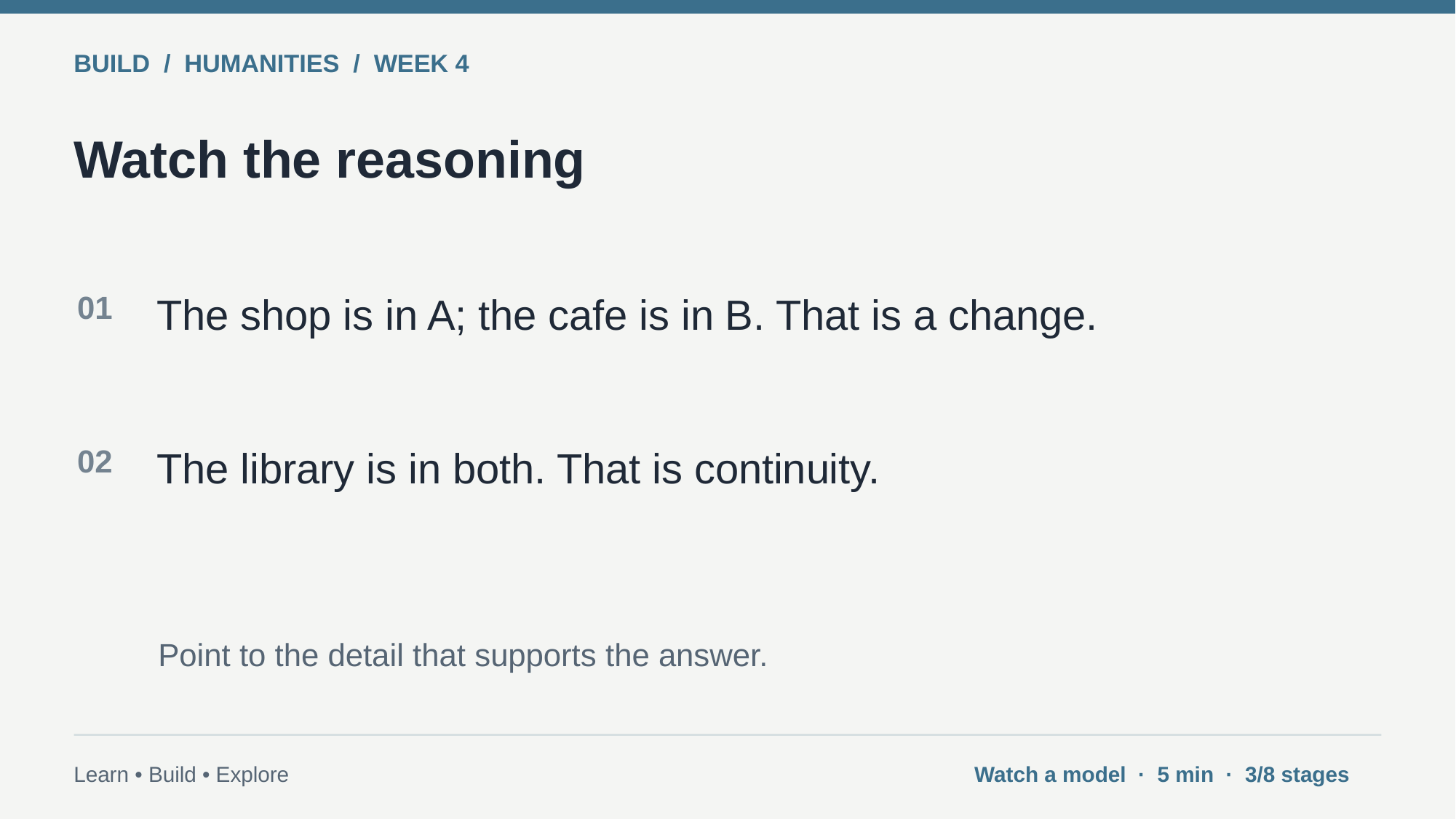

BUILD  /  HUMANITIES  /  WEEK 4
Watch the reasoning
01
The shop is in A; the cafe is in B. That is a change.
02
The library is in both. That is continuity.
Point to the detail that supports the answer.

Learn • Build • Explore
Watch a model  ·  5 min  ·  3/8 stages